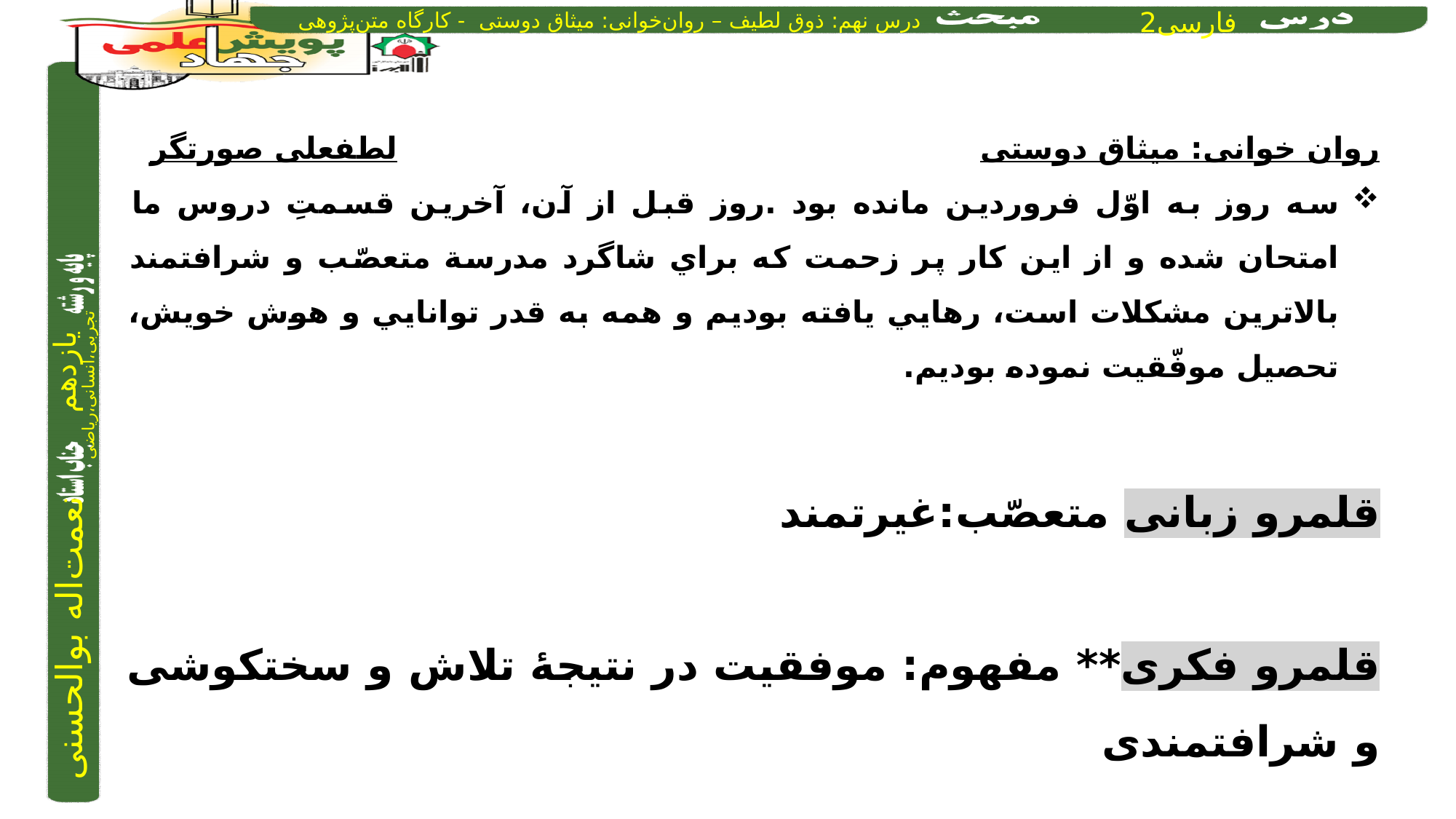

روان خوانی: میثاق دوستی	          						لطفعلی صورتگر
سه روز به اوّل فروردين مانده بود .روز قبل از آن، آخرين قسمتِ دروس ما امتحان شده و از اين كار پر زحمت كه براي شاگرد مدرسة متعصّب و شرافتمند بالاترين مشكلات است، رهايي يافته بوديم و همه به قدر توانايي و هوش خويش، تحصیل موفّقیت نموده بوديم.

قلمرو زبانی 	متعصّب:غیرتمند

قلمرو فکری	** مفهوم: موفقیت در نتیجۀ تلاش و سخت­کوشی و شرافتمندی